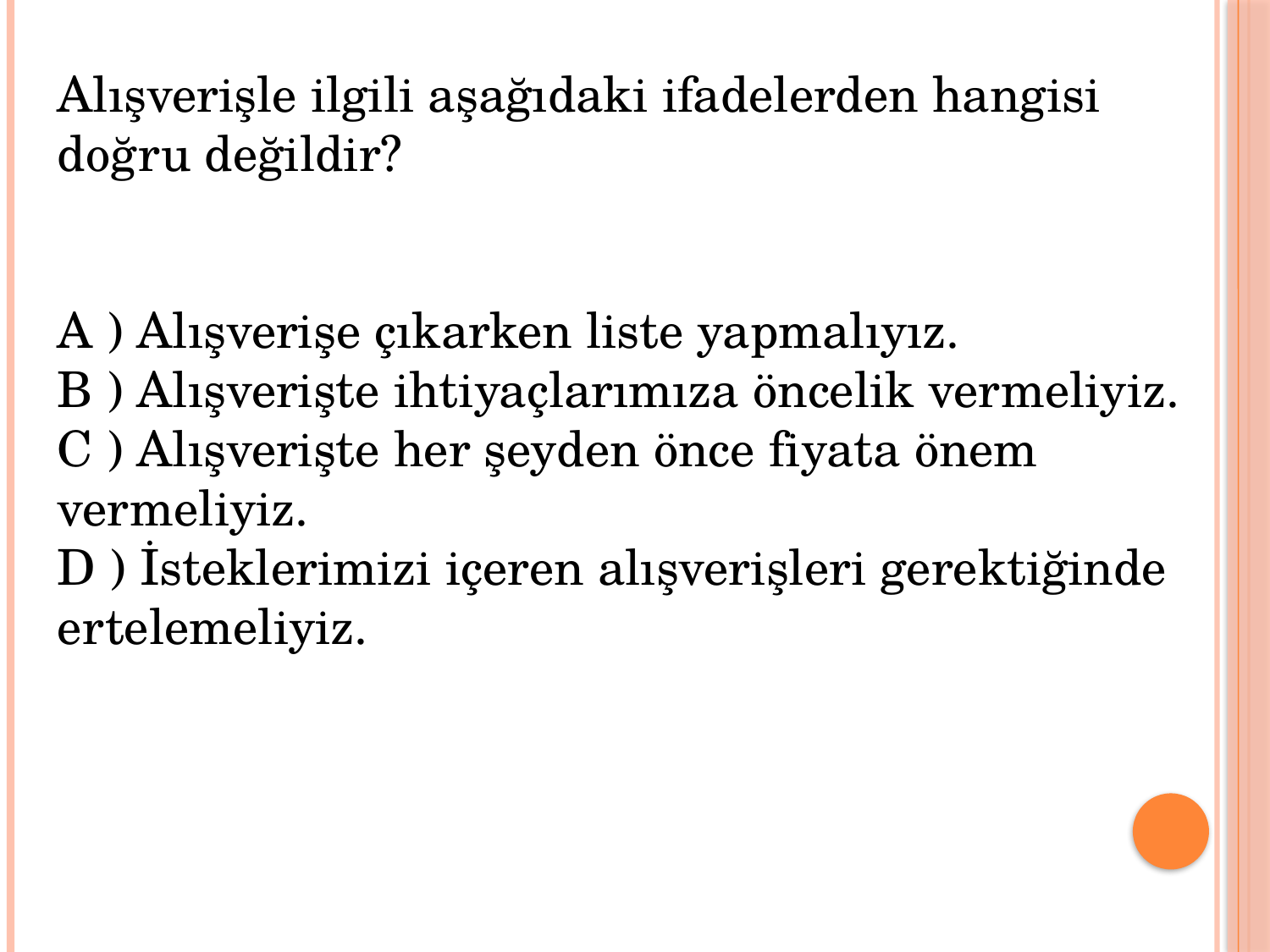

Alışverişle ilgili aşağıdaki ifadelerden hangisi doğru değildir?

A ) Alışverişe çıkarken liste yapmalıyız.
B ) Alışverişte ihtiyaçlarımıza öncelik vermeliyiz.
C ) Alışverişte her şeyden önce fiyata önem vermeliyiz.
D ) İsteklerimizi içeren alışverişleri gerektiğinde ertelemeliyiz.